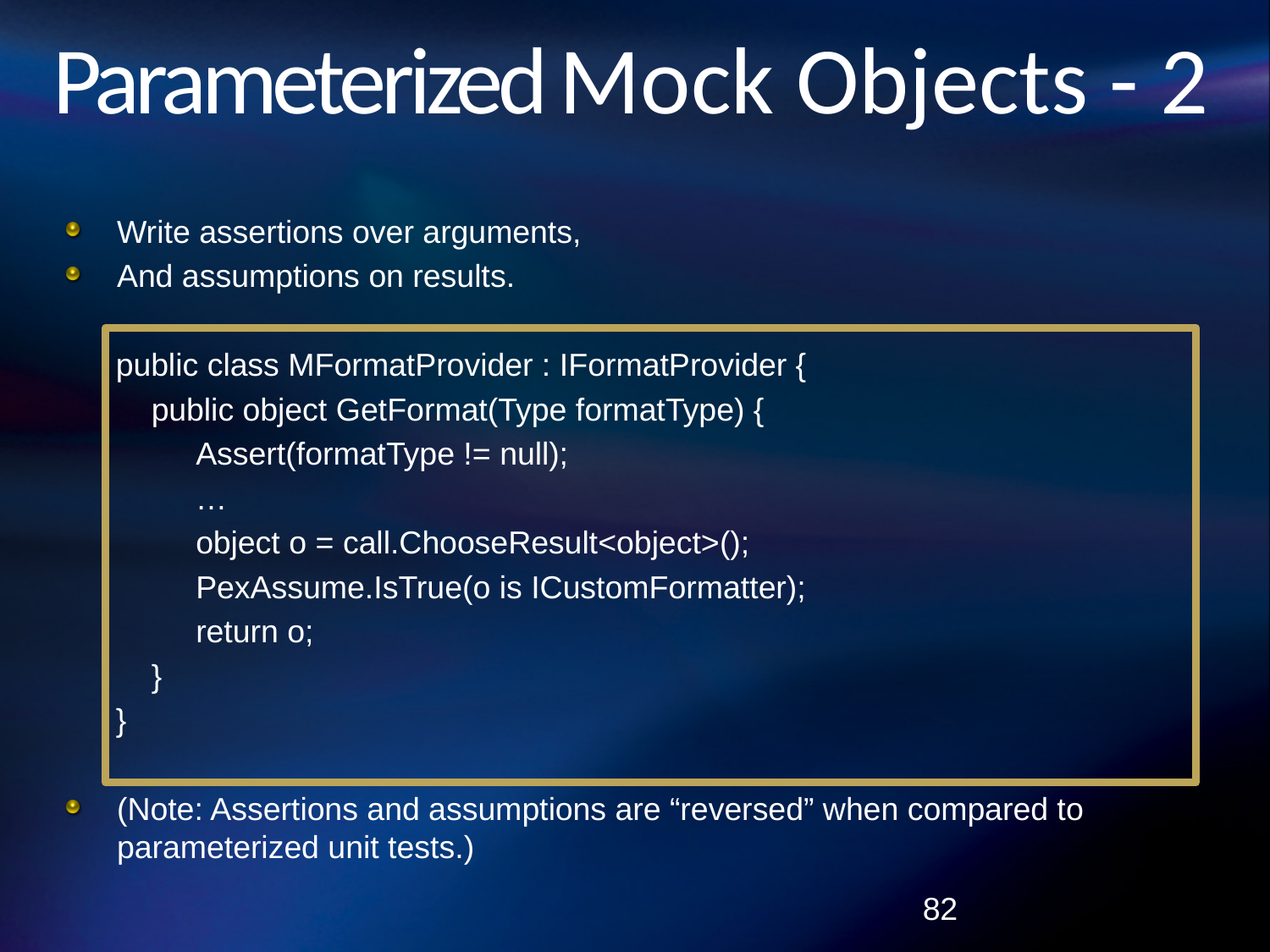

# Parameterized Mock Objects - 2
Write assertions over arguments,
And assumptions on results.

public class MFormatProvider : IFormatProvider {
    public object GetFormat(Type formatType) {
         Assert(formatType != null);
         …
         object o = call.ChooseResult<object>();
         PexAssume.IsTrue(o is ICustomFormatter);
         return o;
    }
}

(Note: Assertions and assumptions are “reversed” when compared to parameterized unit tests.)

82